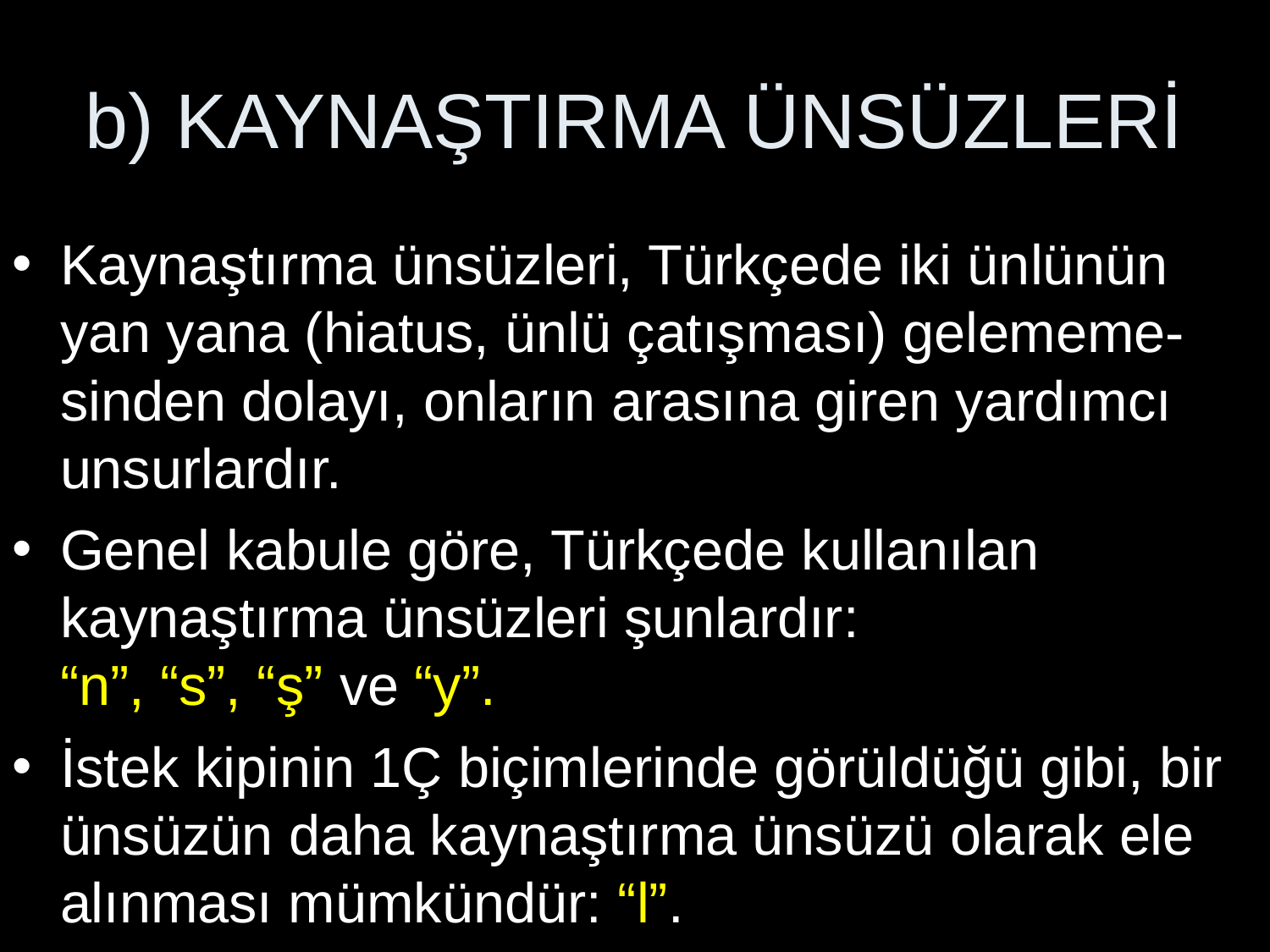

# b) KAYNAŞTIRMA ÜNSÜZLERİ
Kaynaştırma ünsüzleri, Türkçede iki ünlünün yan yana (hiatus, ünlü çatışması) gelememe-sinden dolayı, onların arasına giren yardımcı unsurlardır.
Genel kabule göre, Türkçede kullanılan kaynaştırma ünsüzleri şunlardır:
“n”, “s”, “ş” ve “y”.
İstek kipinin 1Ç biçimlerinde görüldüğü gibi, bir ünsüzün daha kaynaştırma ünsüzü olarak ele alınması mümkündür: “l”.